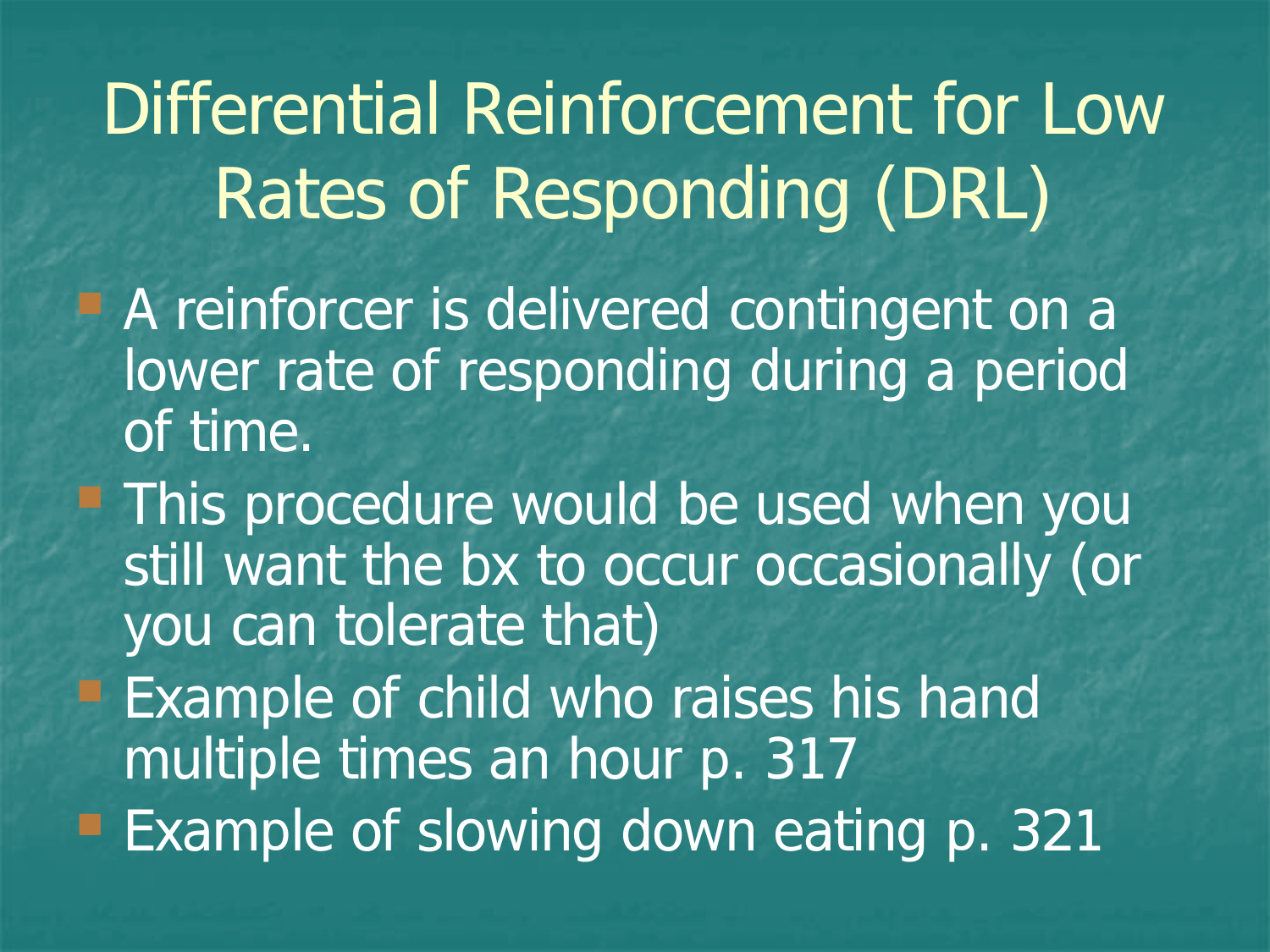

# Differential Reinforcement for Low Rates of Responding (DRL)
A reinforcer is delivered contingent on a lower rate of responding during a period of time.
This procedure would be used when you still want the bx to occur occasionally (or you can tolerate that)
Example of child who raises his hand multiple times an hour p. 317
Example of slowing down eating p. 321